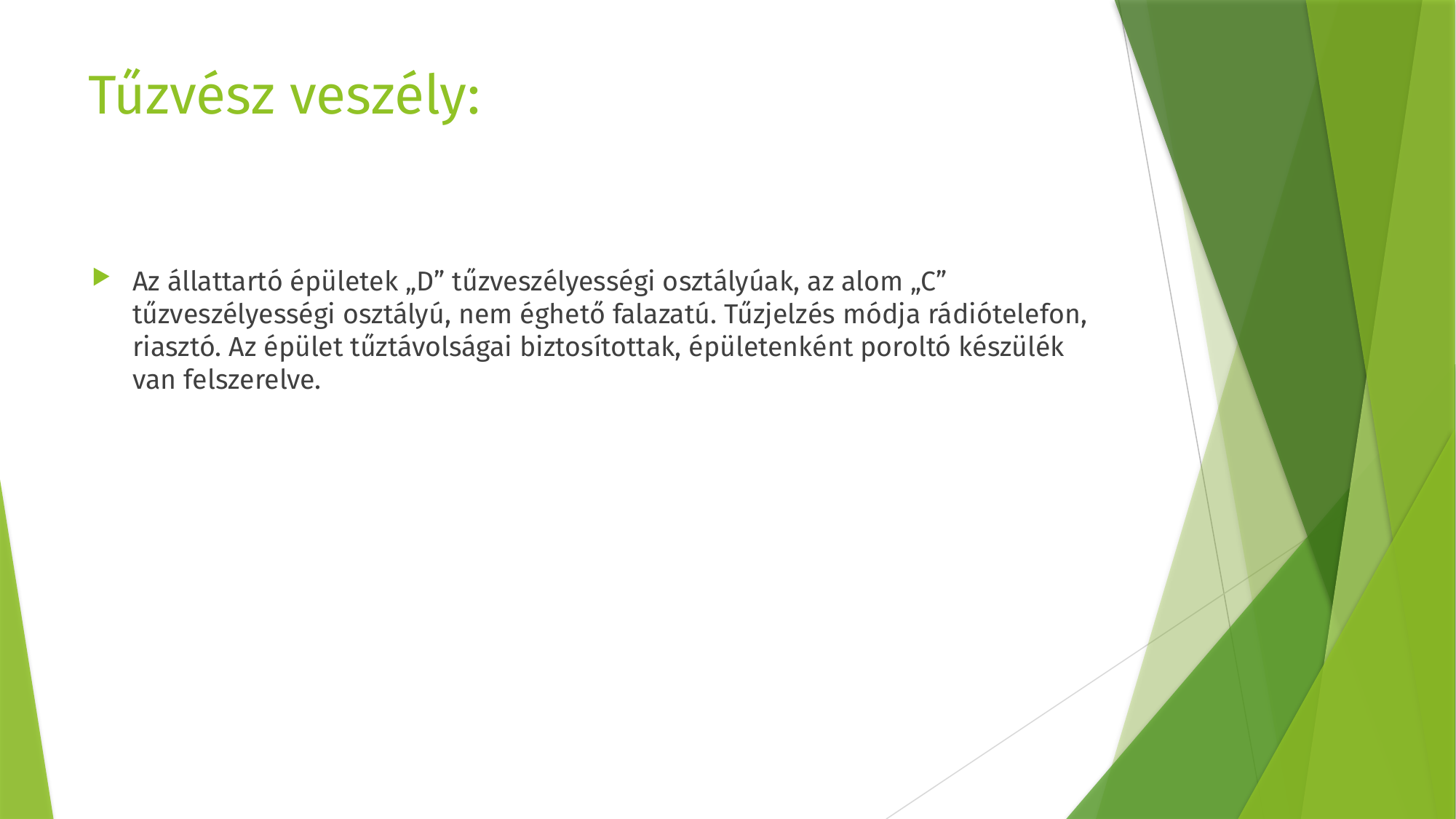

# Tűzvész veszély:
Az állattartó épületek „D” tűzveszélyességi osztályúak, az alom „C” tűzveszélyességi osztályú, nem éghető falazatú. Tűzjelzés módja rádiótelefon, riasztó. Az épület tűztávolságai biztosítottak, épületenként poroltó készülék van felszerelve.